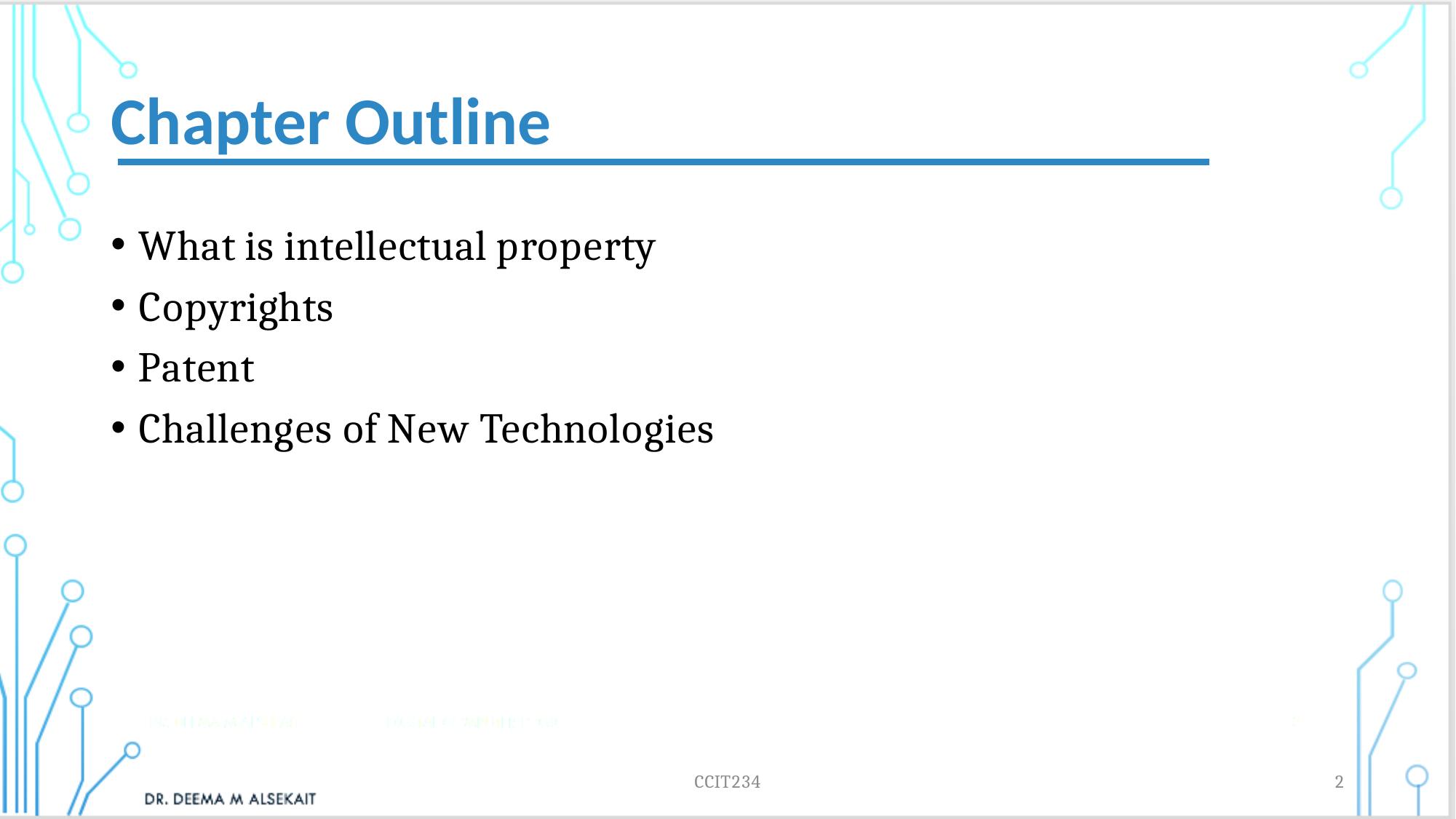

# Chapter Outline
What is intellectual property
Copyrights
Patent
Challenges of New Technologies
CCIT234
2